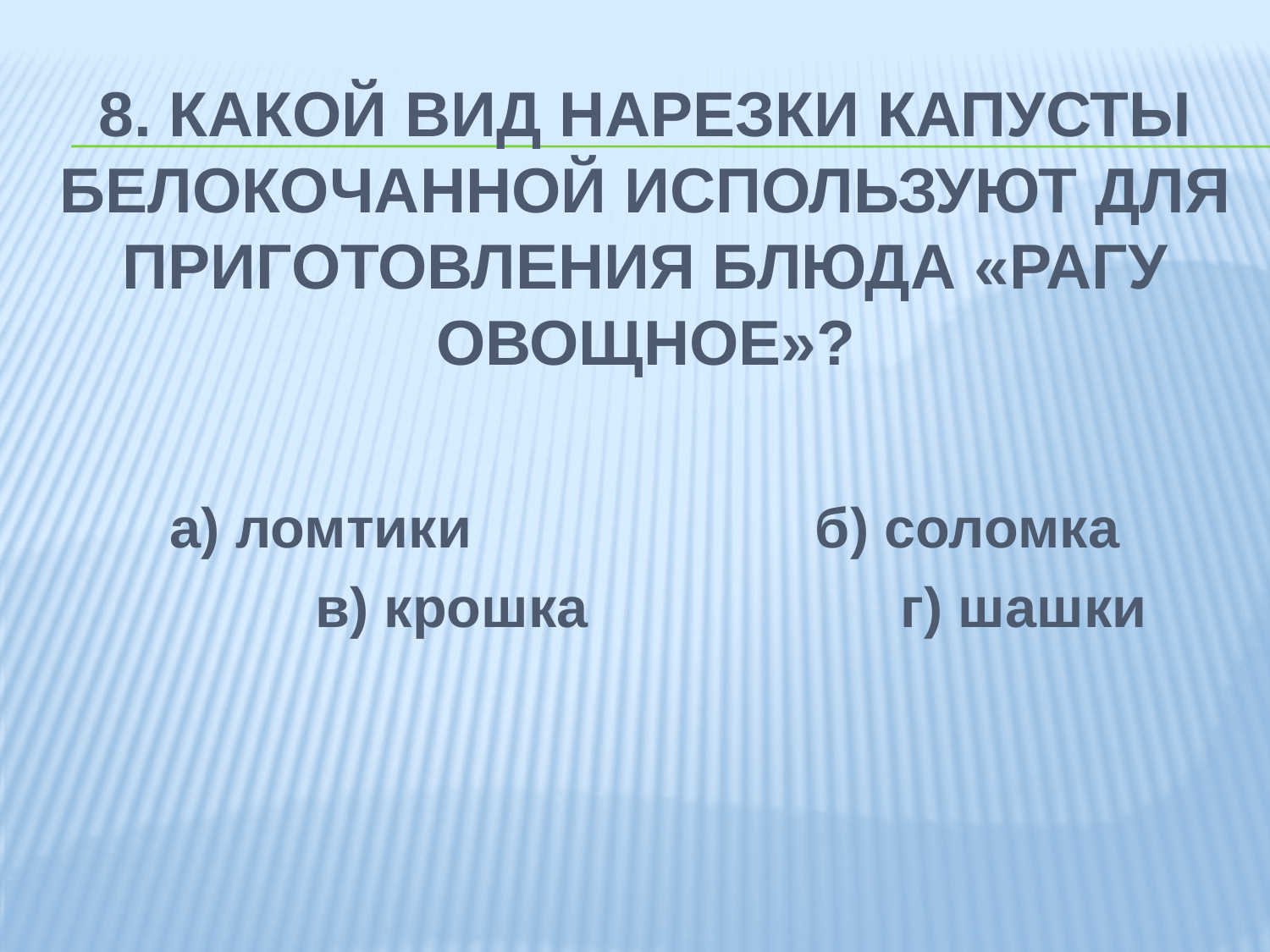

# 8. Какой вид нарезки капусты белокочанной используют для приготовления блюда «рагу овощное»?

а) ломтики                      б) соломка
           в) крошка                    г) шашки